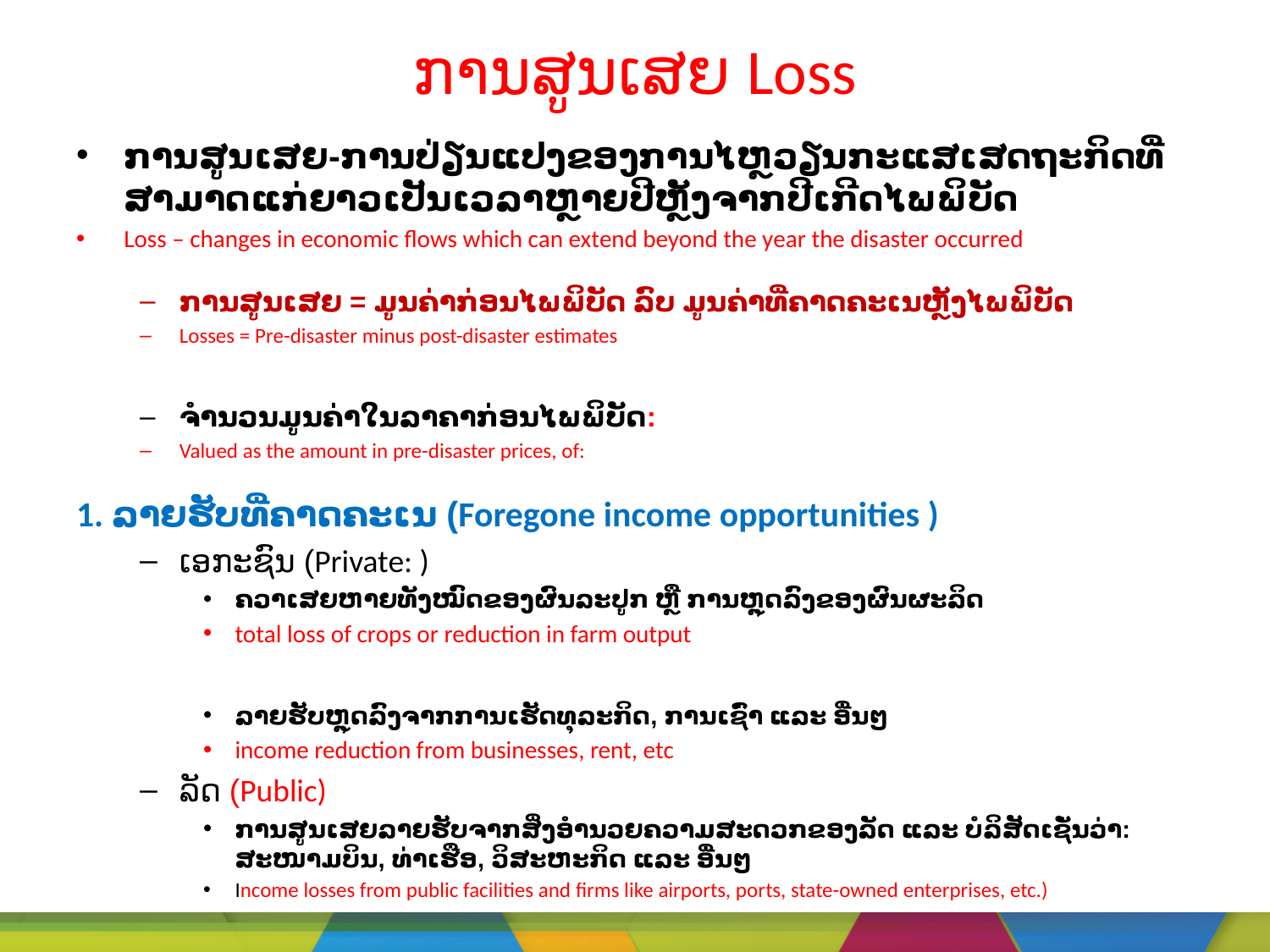

# ການສູນເສຍ Loss
ການສູນເສຍ-ການປ່ຽນແປງຂອງການໄຫຼວຽນກະແສເສດຖະກິດທີ່ສາມາດແກ່ຍາວເປັນເວລາຫຼາຍປີຫຼັງຈາກປີເກີດໄພພິບັດ
Loss – changes in economic flows which can extend beyond the year the disaster occurred

ການສູນເສຍ = ມູນຄ່າກ່ອນໄພພິບັດ ລົບ ມູນຄ່າທີ່ຄາດຄະເນຫຼັງໄພພິບັດ
Losses = Pre-disaster minus post-disaster estimates

ຈຳນວນມູນຄ່າໃນລາຄາກ່ອນໄພພິບັດ:
Valued as the amount in pre-disaster prices, of:

1. ລາຍຮັບທີ່ຄາດຄະເນ (Foregone income opportunities )
ເອກະຊົນ (Private: )
ຄວາເສຍຫາຍທັງໝົດຂອງຜົນລະປູກ ຫຼື ການຫຼຸດລົງຂອງຜົນຜະລິດ
total loss of crops or reduction in farm output

ລາຍຮັບຫຼຸດລົງຈາກການເຮັດທຸລະກິດ, ການເຊົ່າ ແລະ ອື່ນໆ
income reduction from businesses, rent, etc
ລັດ (Public)
ການສູນເສຍລາຍຮັບຈາກສິ່ງອຳນວຍຄວາມສະດວກຂອງລັດ ແລະ ບໍລິສັດເຊັ່ນວ່າ: ສະໜາມບິນ, ທ່າເຮືອ, ວິສະຫະກິດ ແລະ ອື່ນໆ
Income losses from public facilities and firms like airports, ports, state-owned enterprises, etc.)